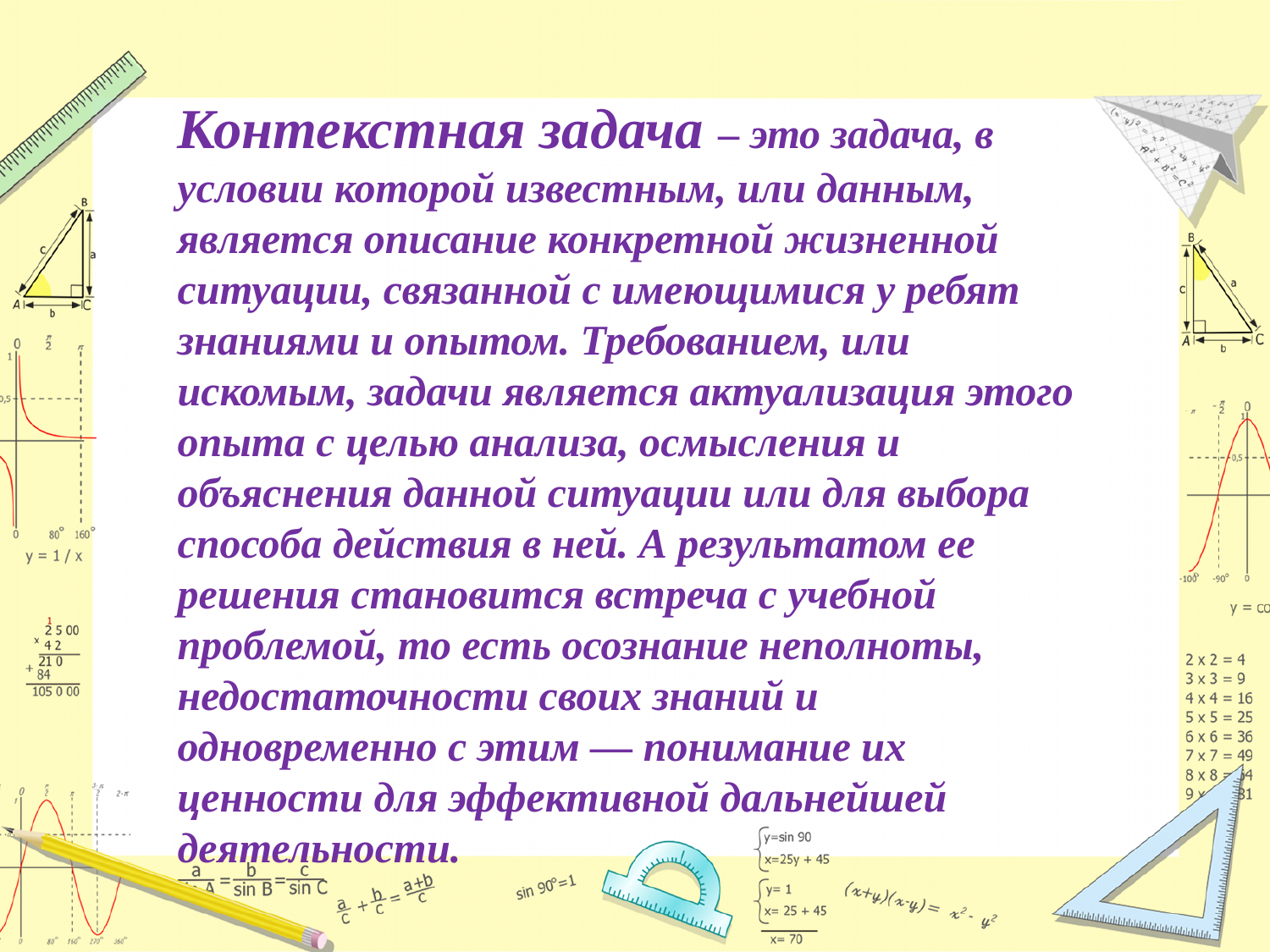

Контекстная задача – это задача, в условии которой известным, или данным, является описание конкретной жизненной ситуации, связанной с имеющимися у ребят знаниями и опытом. Требованием, или искомым, задачи является актуализация этого опыта с целью анализа, осмысления и объяснения данной ситуации или для выбора способа действия в ней. А результатом ее решения становится встреча с учебной проблемой, то есть осознание неполноты, недостаточности своих знаний и одновременно с этим — понимание их ценности для эффективной дальнейшей деятельности.